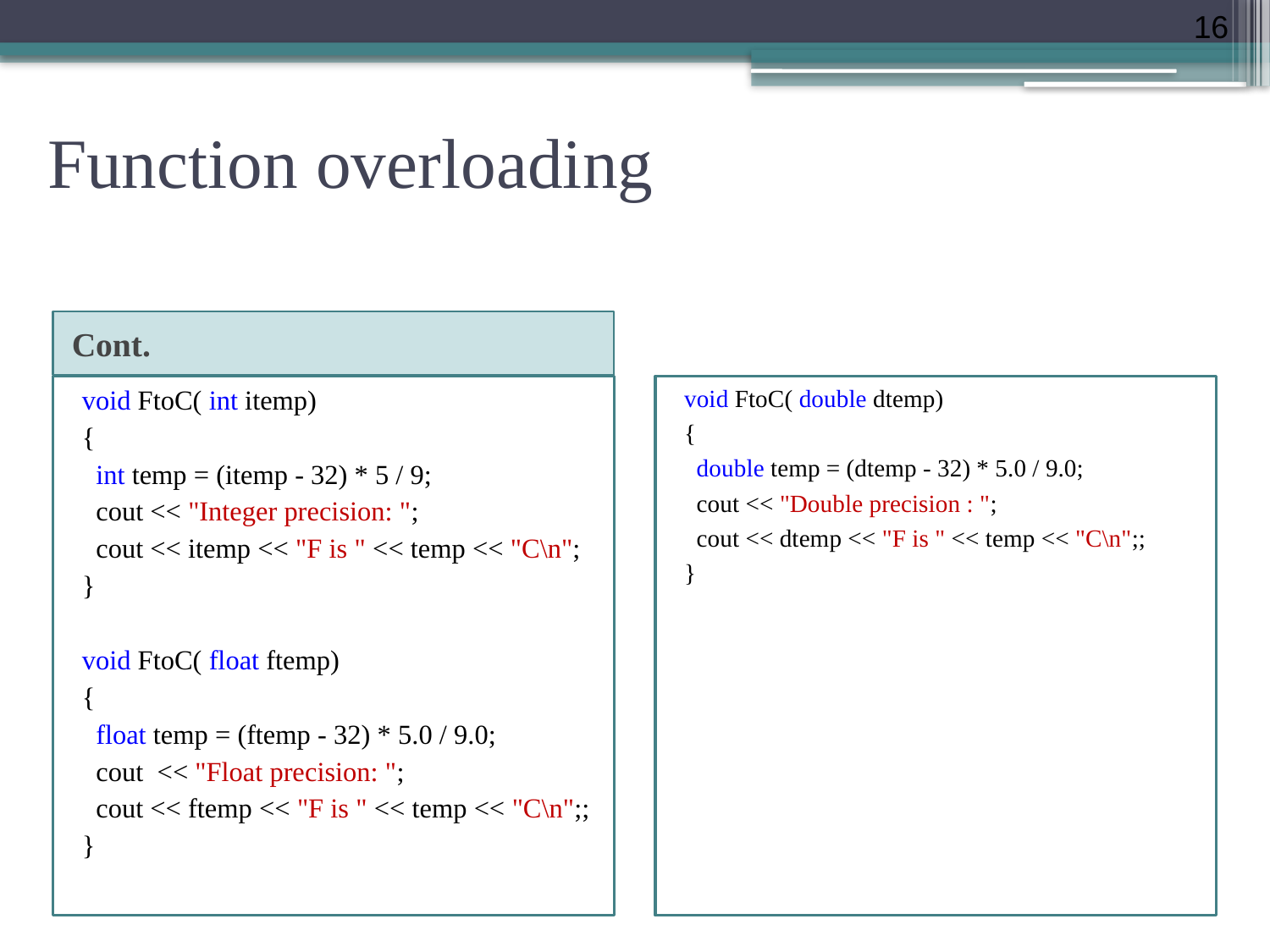

16
# Function overloading
Cont.

void FtoC( int itemp)‏
{
  int temp = (itemp - 32) * 5 / 9;
  cout << "Integer precision: ";
  cout << itemp << "F is " << temp << "C\n";
}

void FtoC( float ftemp)‏
{
  float temp = (ftemp - 32) * 5.0 / 9.0;
  cout  << "Float precision: ";
  cout << ftemp << "F is " << temp << "C\n";;
}

void FtoC( double dtemp)‏
{
  double temp = (dtemp - 32) * 5.0 / 9.0;
  cout << "Double precision : ";
  cout << dtemp << "F is " << temp << "C\n";;
}